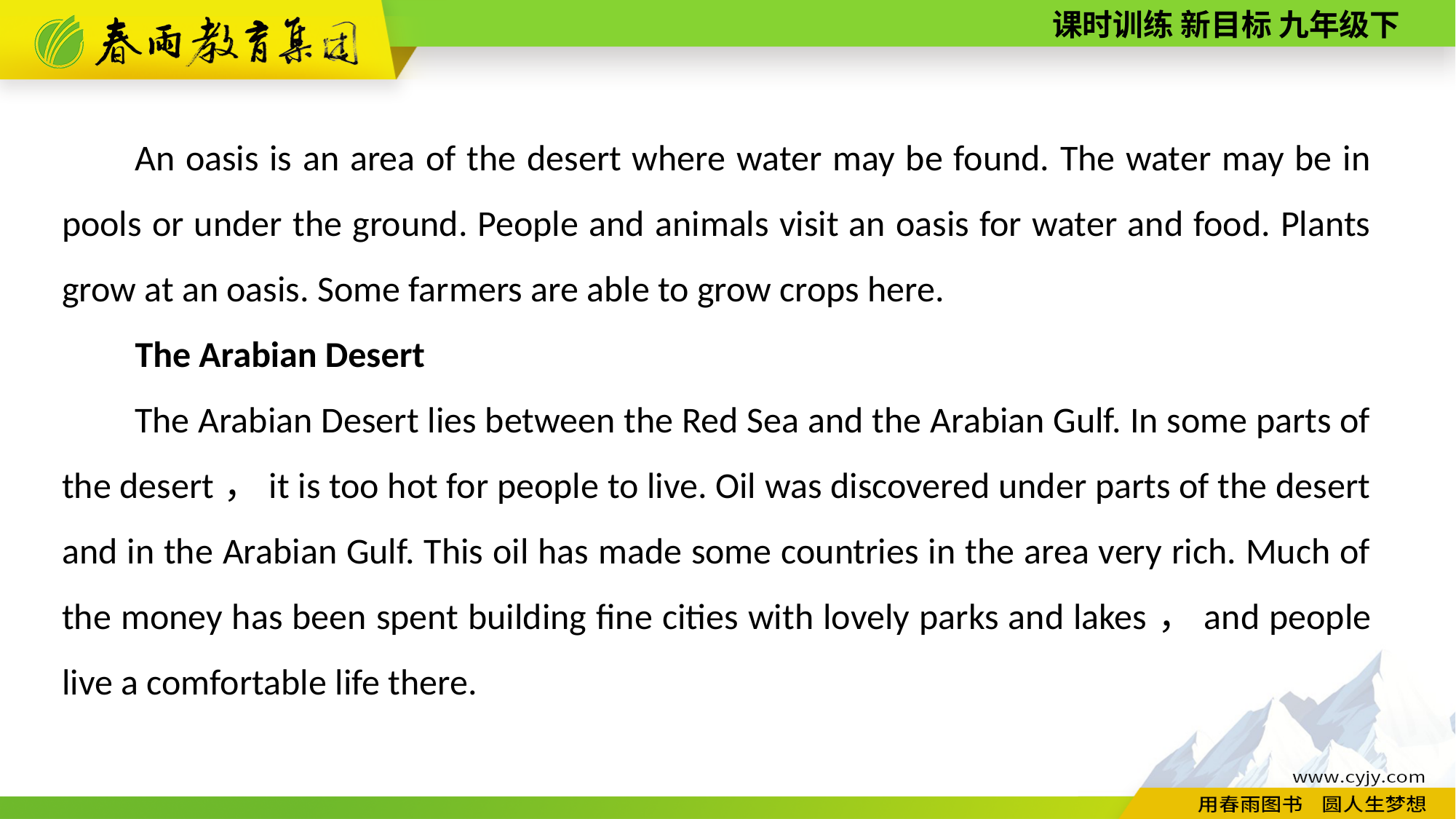

An oasis is an area of the desert where water may be found. The water may be in pools or under the ground. People and animals visit an oasis for water and food. Plants grow at an oasis. Some farmers are able to grow crops here.
The Arabian Desert
The Arabian Desert lies between the Red Sea and the Arabian Gulf. In some parts of the desert，it is too hot for people to live. Oil was discovered under parts of the desert and in the Arabian Gulf. This oil has made some countries in the area very rich. Much of the money has been spent building fine cities with lovely parks and lakes，and people live a comfortable life there.